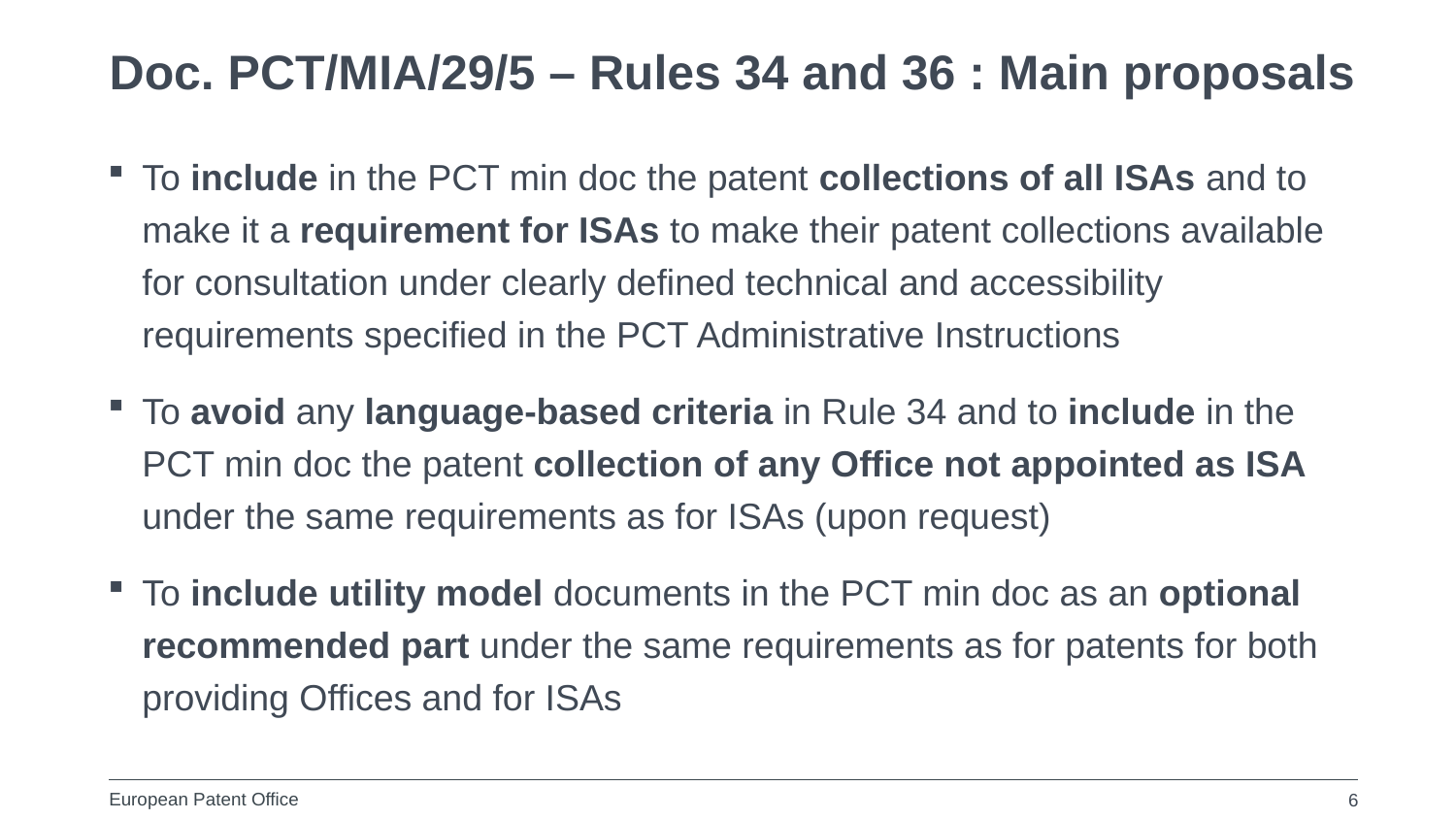

# Doc. PCT/MIA/29/5 – Rules 34 and 36 : Main proposals
To include in the PCT min doc the patent collections of all ISAs and to make it a requirement for ISAs to make their patent collections available for consultation under clearly defined technical and accessibility requirements specified in the PCT Administrative Instructions
To avoid any language-based criteria in Rule 34 and to include in the PCT min doc the patent collection of any Office not appointed as ISA under the same requirements as for ISAs (upon request)
To include utility model documents in the PCT min doc as an optional recommended part under the same requirements as for patents for both providing Offices and for ISAs

6